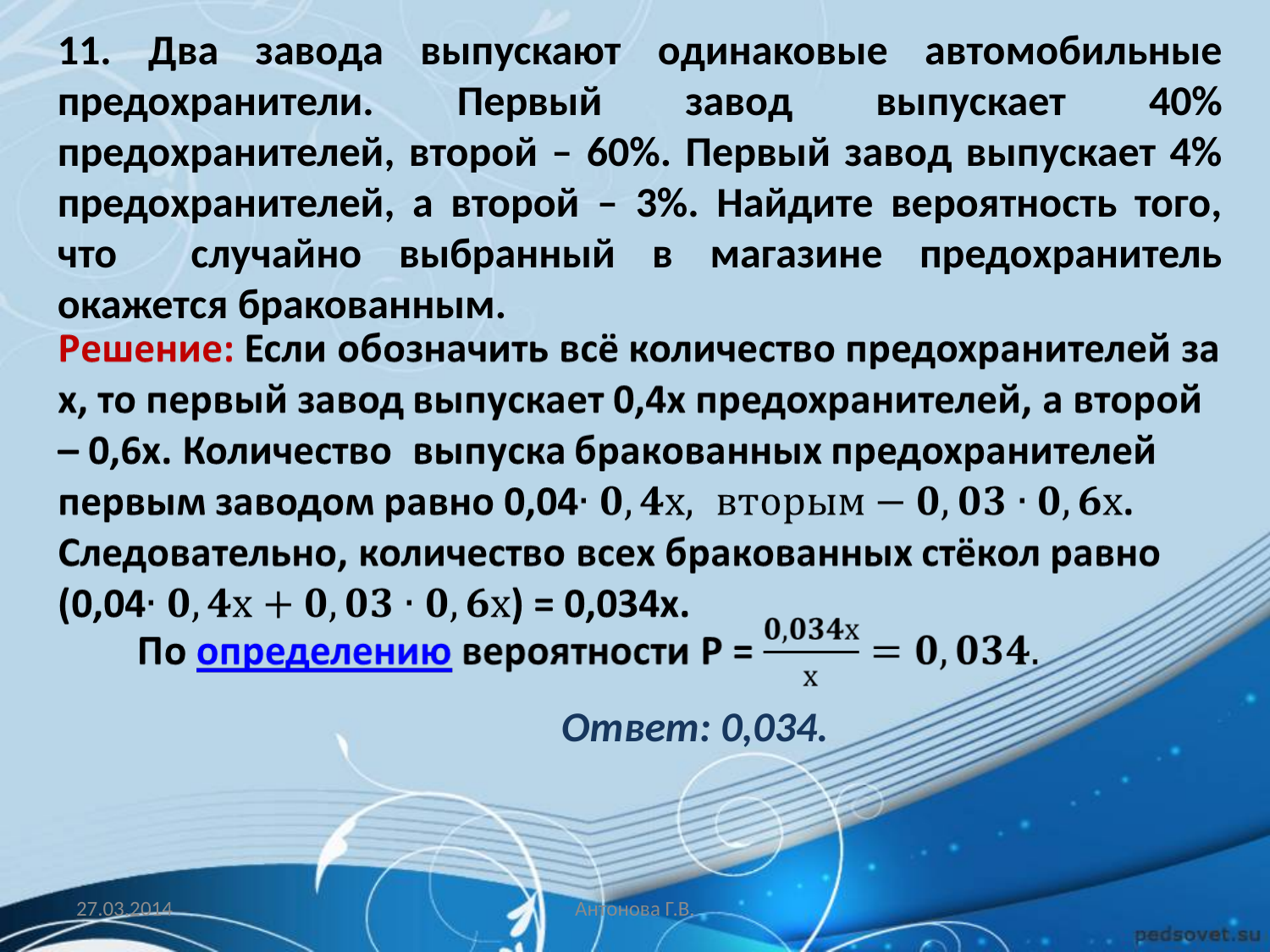

11. Два завода выпускают одинаковые автомобильные предохранители. Первый завод выпускает 40% предохранителей, второй – 60%. Первый завод выпускает 4% предохранителей, а второй – 3%. Найдите вероятность того, что  случайно выбранный в магазине предохранитель окажется бракованным.

Ответ: 0,034.
27.03.2014
Антонова Г.В.